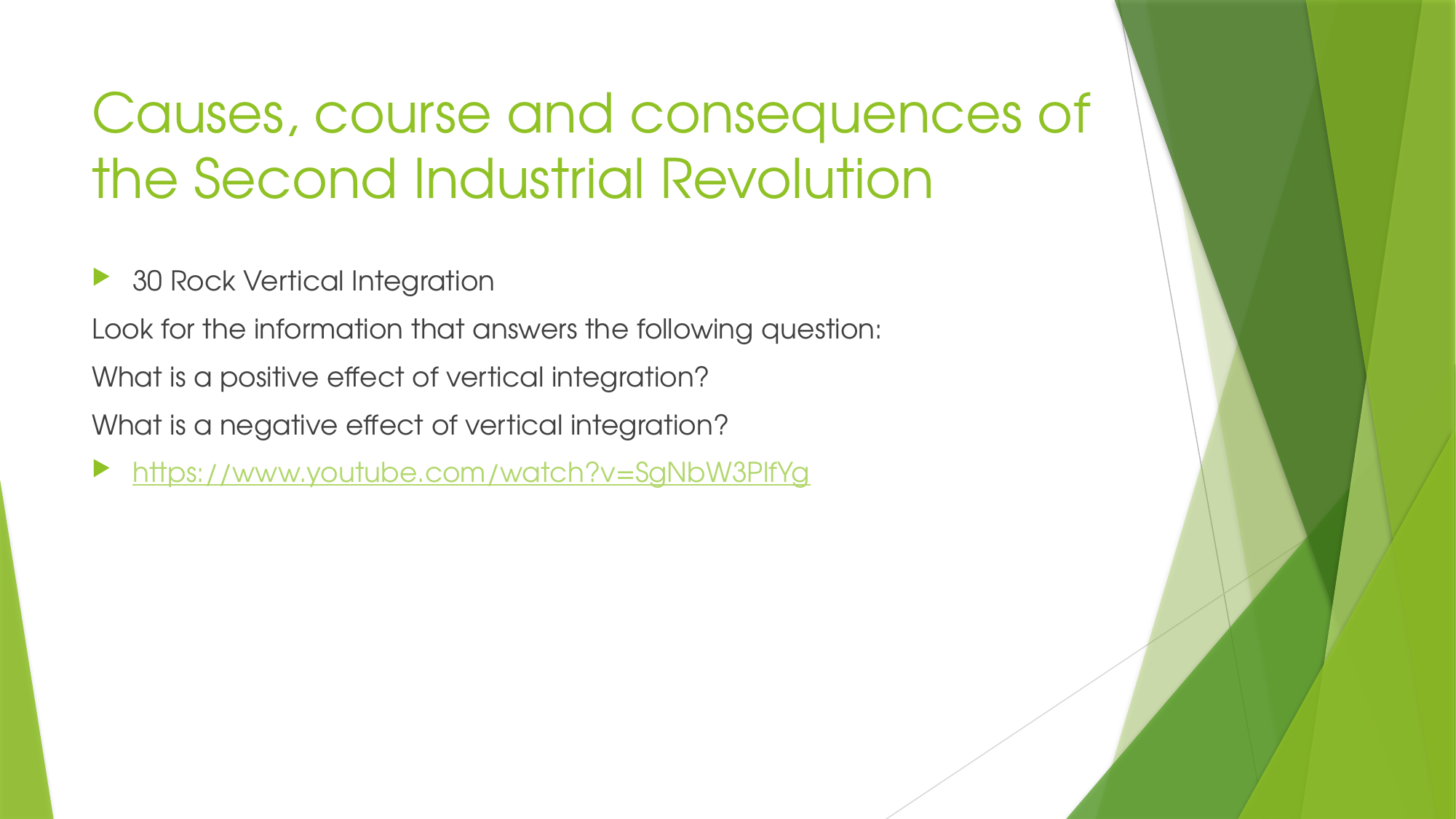

# Causes, course and consequences of the Second Industrial Revolution
30 Rock Vertical Integration
Look for the information that answers the following question:
What is a positive effect of vertical integration?
What is a negative effect of vertical integration?
https://www.youtube.com/watch?v=SgNbW3PlfYg